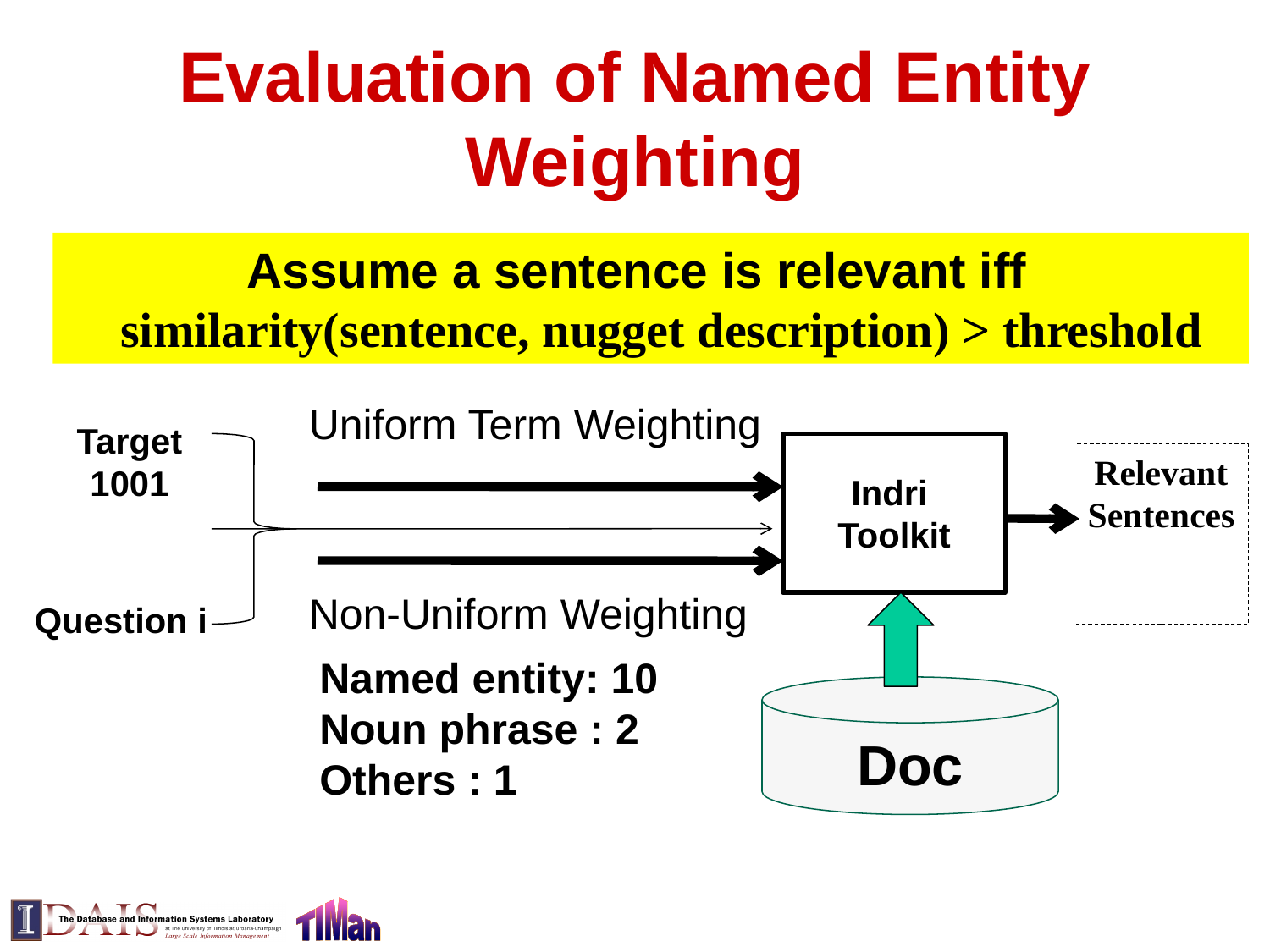

# Evaluation of Named Entity Weighting
Assume a sentence is relevant iff
  similarity(sentence, nugget description) > threshold
Uniform Term Weighting
Non-Uniform Weighting
Named entity: 10
Noun phrase : 2
Others : 1
Target
1001

Indri
Toolkit
Relevant Sentences
Question i

Doc